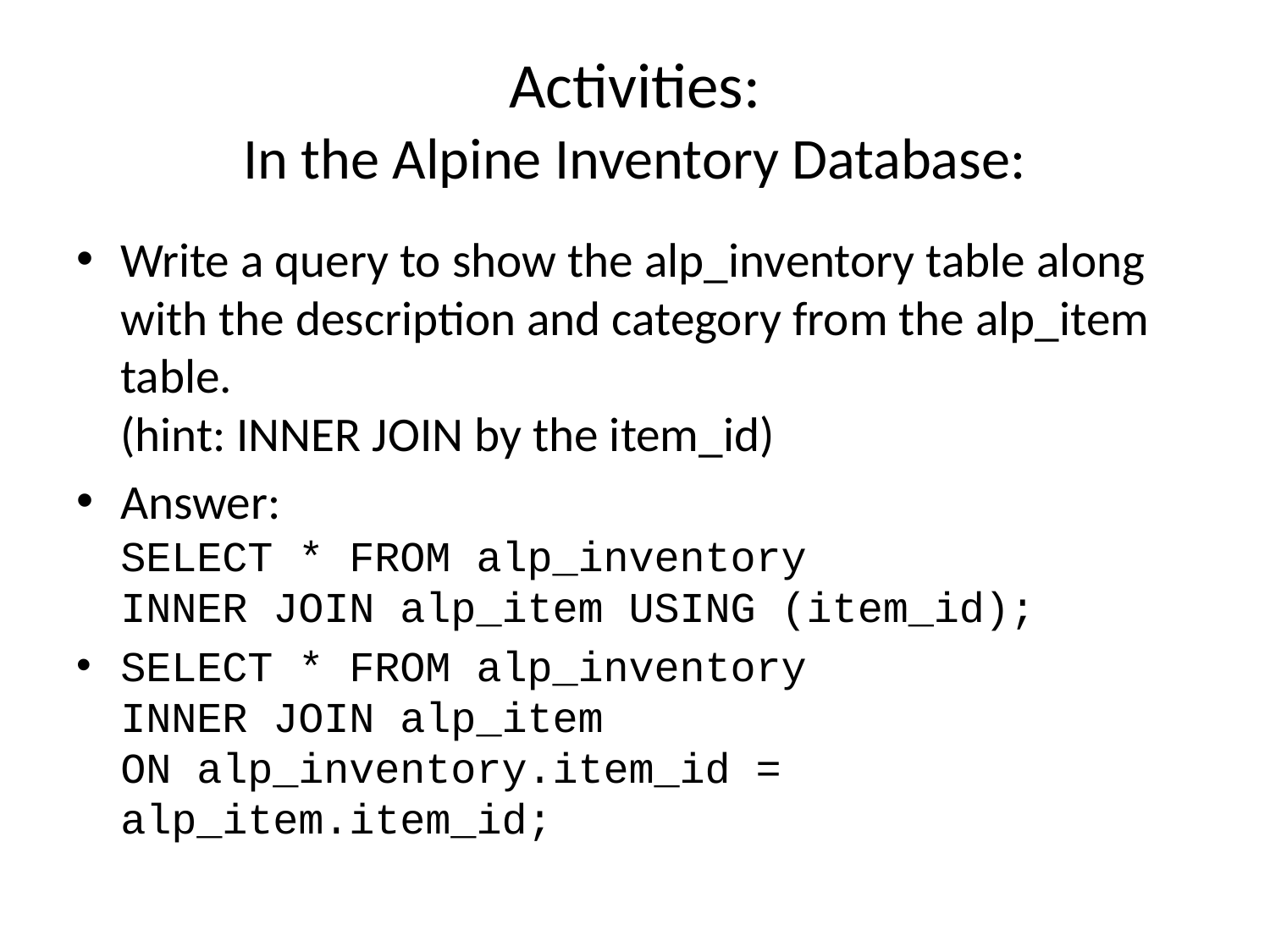

# Activities: In the Alpine Inventory Database:
Write a query to show the alp_inventory table along with the description and category from the alp_item table.
(hint: INNER JOIN by the item_id)
Answer:
SELECT * FROM alp_inventory
INNER JOIN alp_item USING (item_id);
SELECT * FROM alp_inventory
INNER JOIN alp_item
ON alp_inventory.item_id = alp_item.item_id;